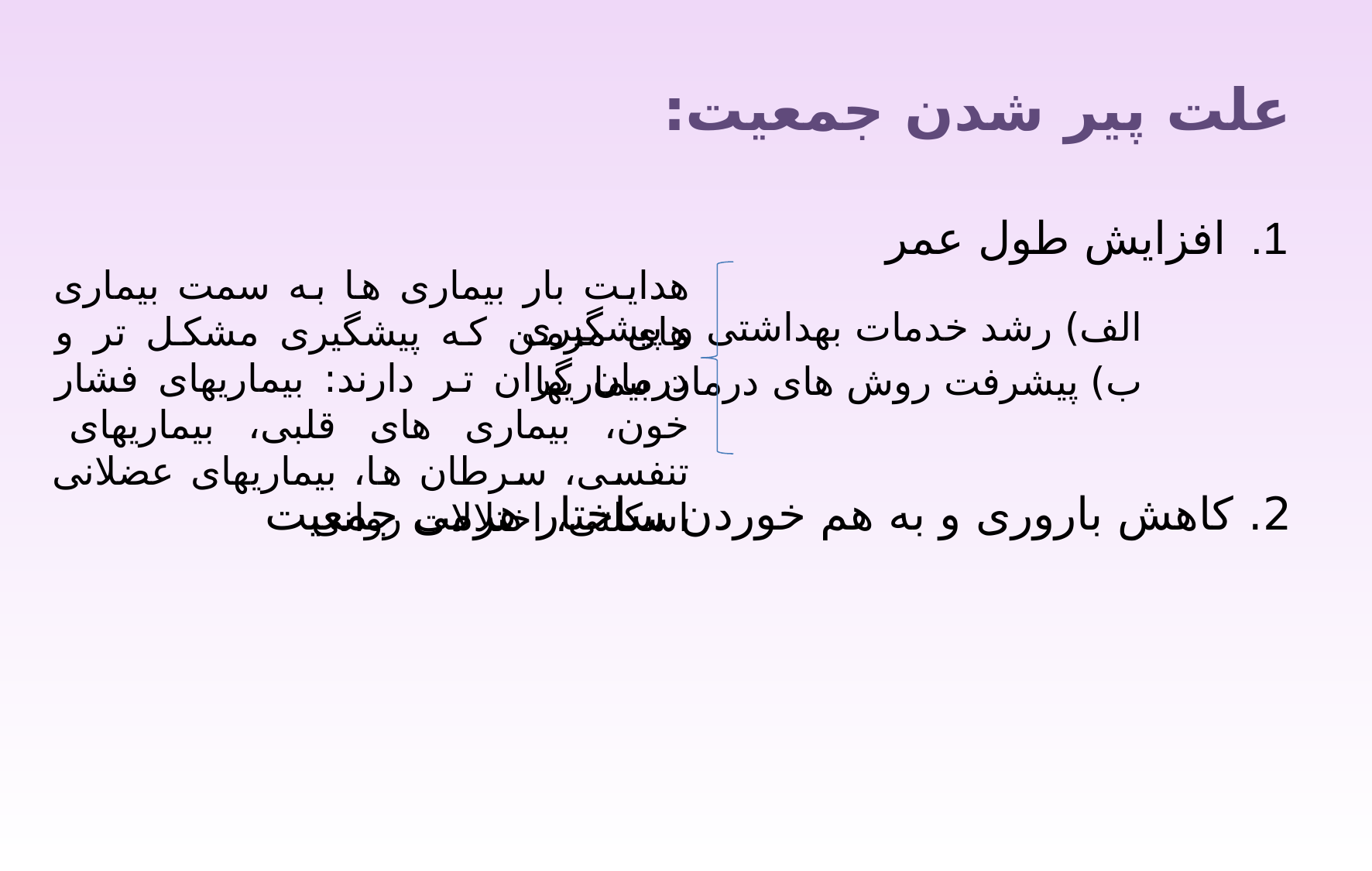

# علت پیر شدن جمعیت:
افزایش طول عمر

            الف) رشد خدمات بهداشتی و پیشگیری
            ب) پیشرفت روش های درمان بیماریها

2. کاهش باروری و به هم خوردن ساختار هرمی جمعیت

هدایت بار بیماری ها به سمت بیماری های مزمن که پیشگیری مشکل تر و درمان گران تر دارند: بیماریهای فشار خون، بیماری های قلبی، بیماریهای تنفسی، سرطان ها، بیماریهای عضلانی اسکلتی، اختلالات روانی